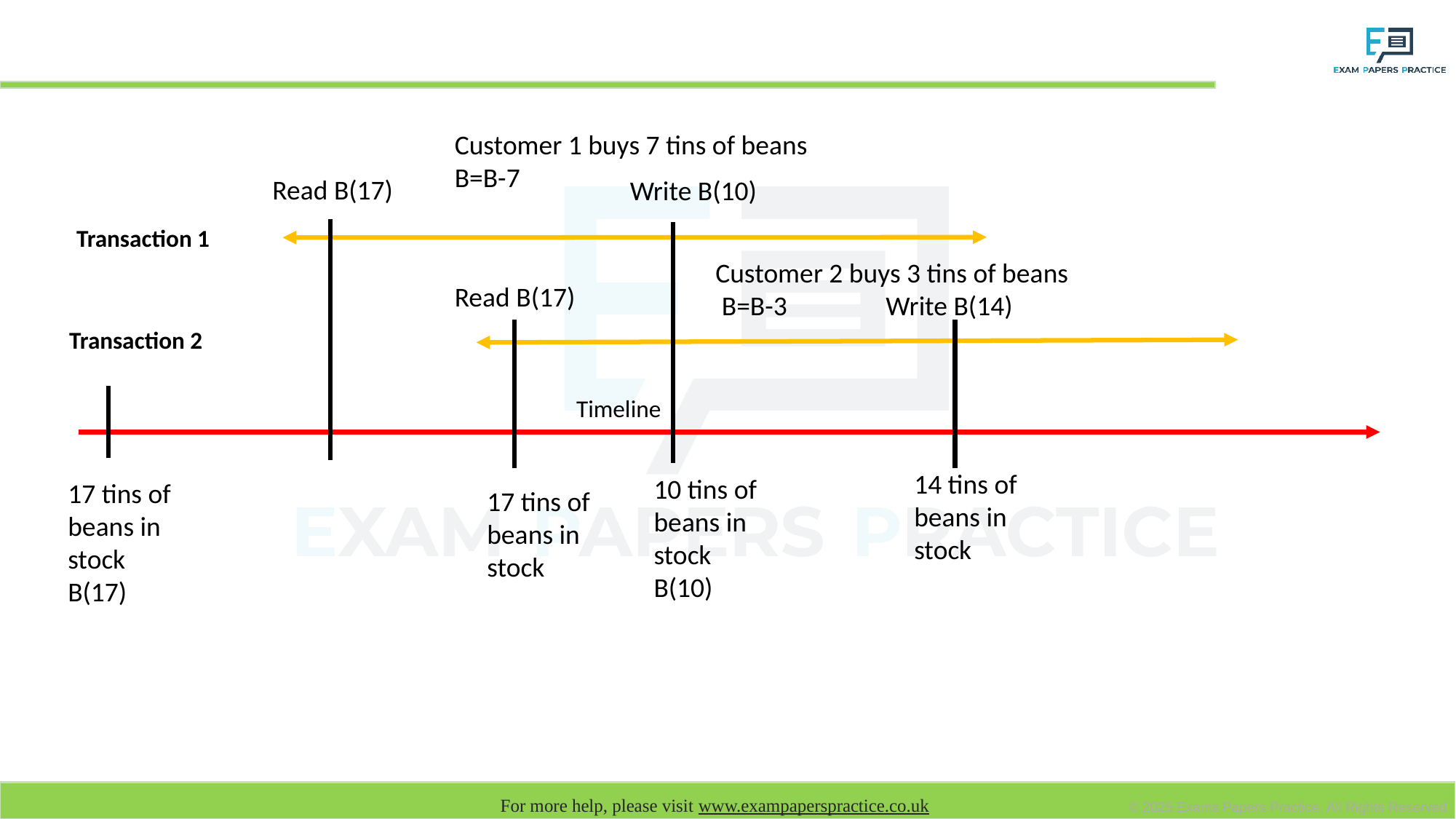

# Update anomaly
Customer 1 buys 7 tins of beans
B=B-7
Read B(17)
Write B(10)
Transaction 1
Customer 2 buys 3 tins of beans
 B=B-3                Write B(14)
Read B(17)
Transaction 2
Timeline
14 tins of beans in stock
10 tins of beans in stock
B(10)
17 tins of beans in stock
B(17)
17 tins of beans in stock